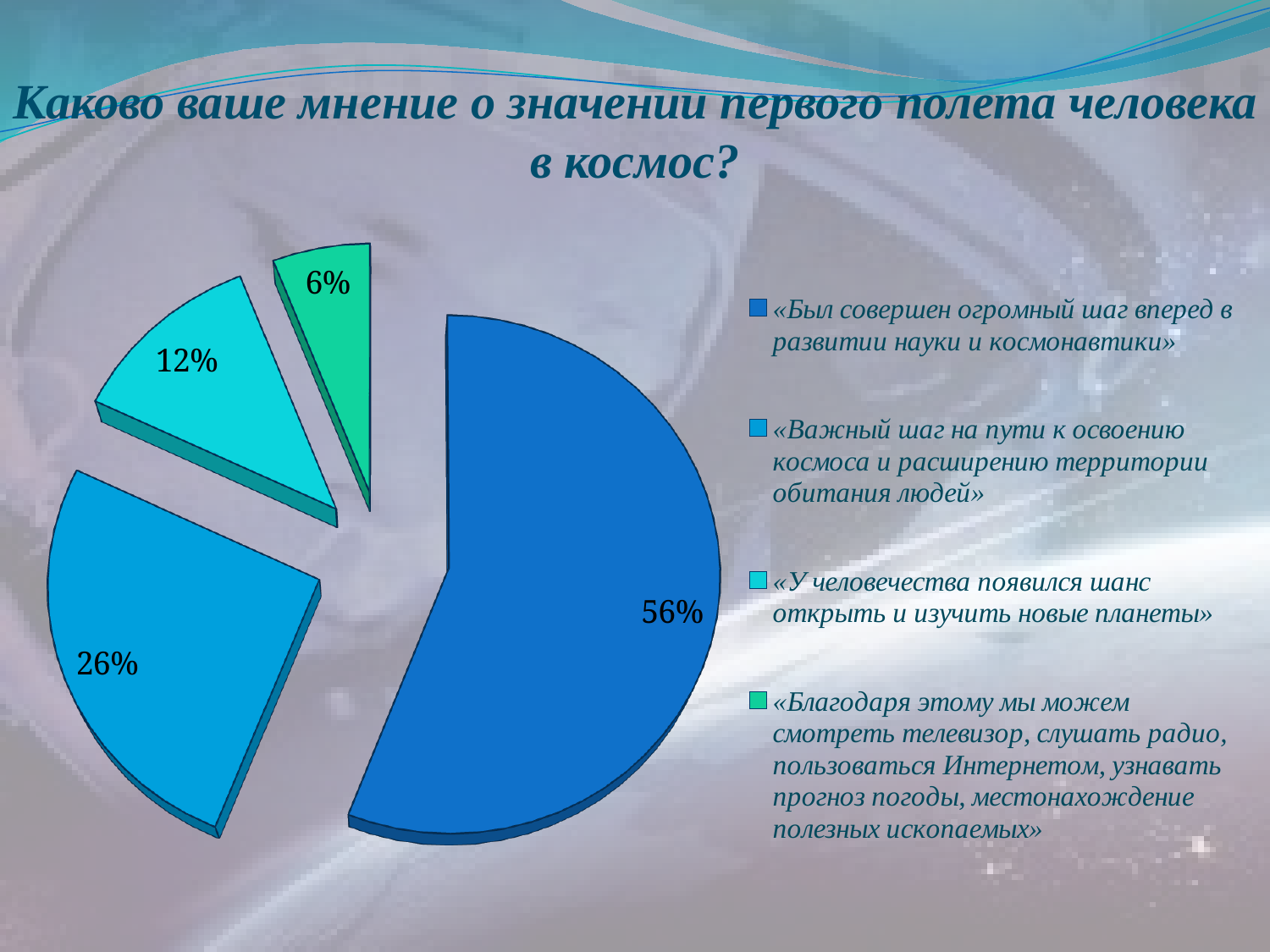

Каково ваше мнение о значении первого полета человека в космос?

[unsupported chart]